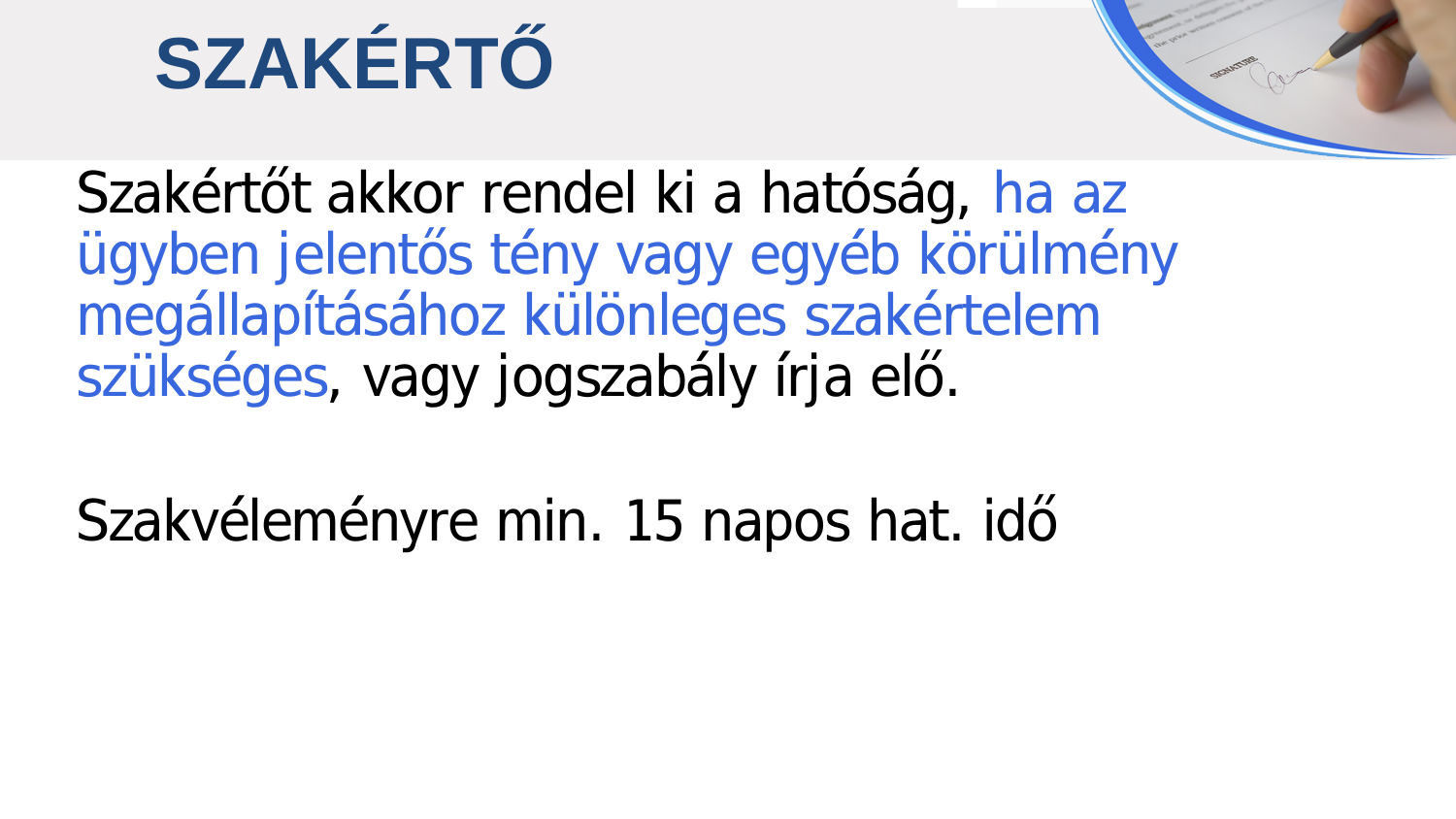

SZAKÉRTŐ
Szakértőt akkor rendel ki a hatóság, ha az ügyben jelentős tény vagy egyéb körülmény megállapításához különleges szakértelem szükséges, vagy jogszabály írja elő.

Szakvéleményre min. 15 napos hat. idő